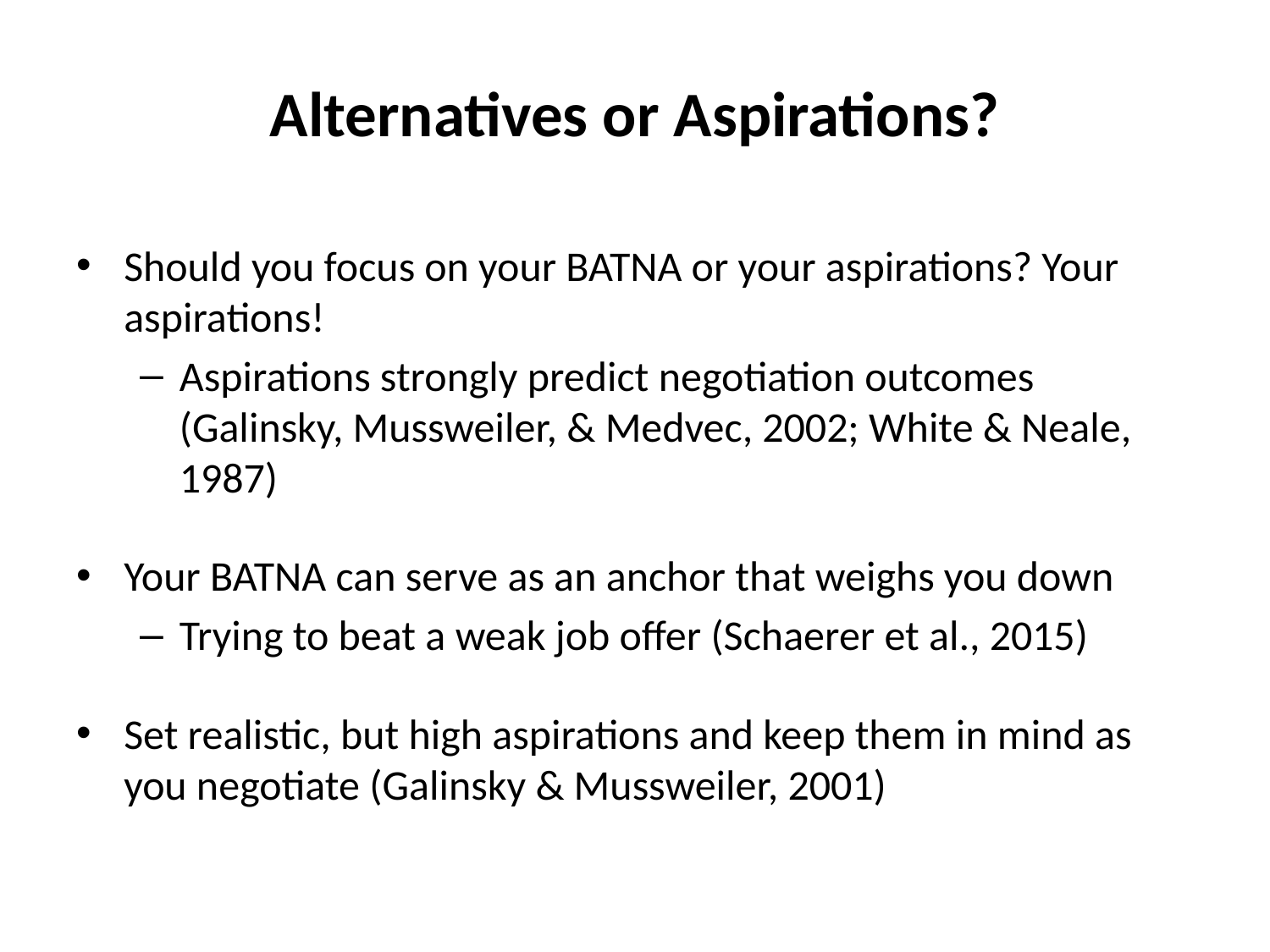

# Alternatives or Aspirations?
Should you focus on your BATNA or your aspirations? Your aspirations!
Aspirations strongly predict negotiation outcomes (Galinsky, Mussweiler, & Medvec, 2002; White & Neale, 1987)

Your BATNA can serve as an anchor that weighs you down
Trying to beat a weak job offer (Schaerer et al., 2015)

Set realistic, but high aspirations and keep them in mind as you negotiate (Galinsky & Mussweiler, 2001)